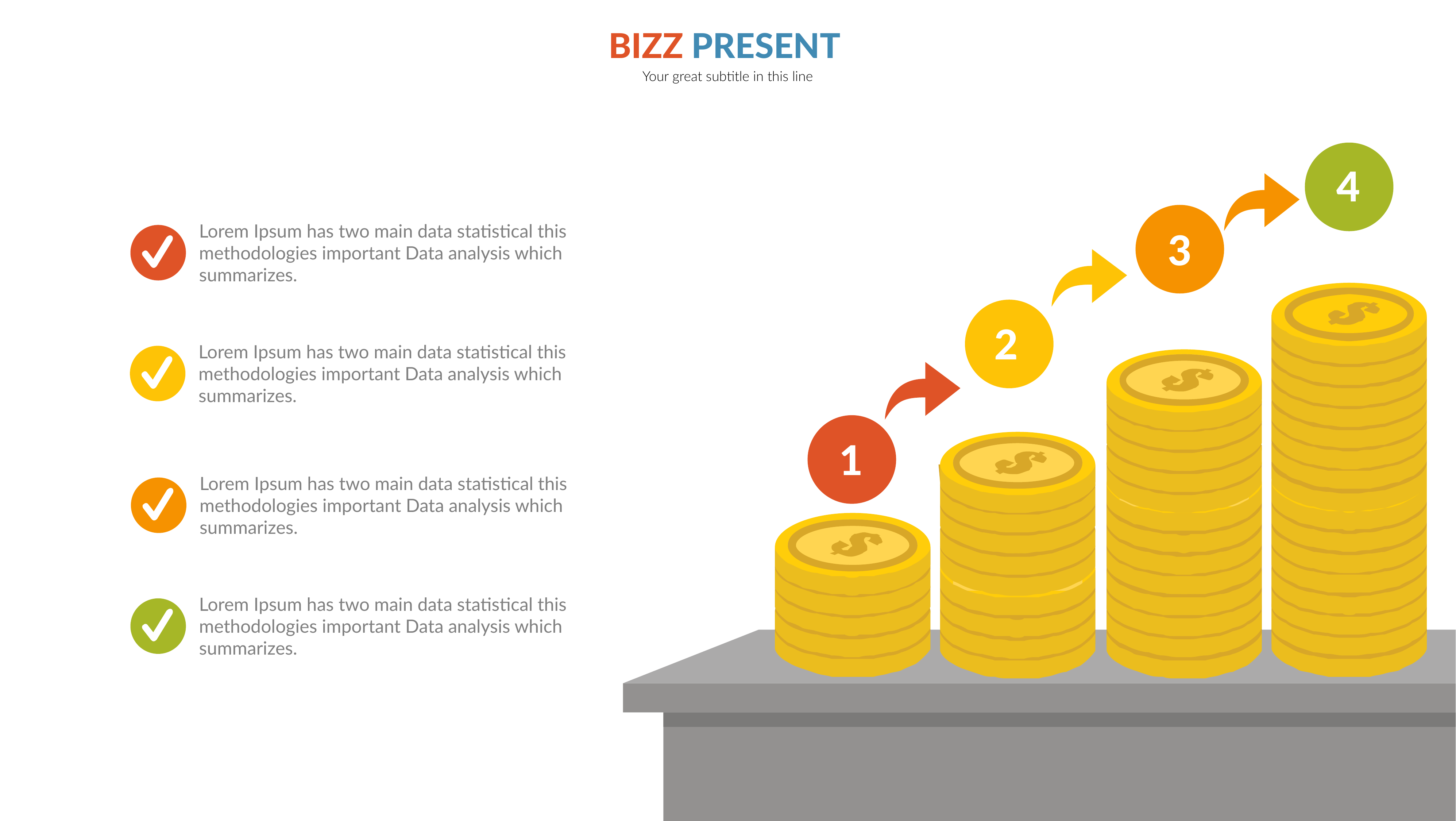

BIZZ PRESENT
Your great subtitle in this line

4

3
Lorem Ipsum has two main data statistical this methodologies important Data analysis which summarizes.

2
Lorem Ipsum has two main data statistical this methodologies important Data analysis which summarizes.

1
Lorem Ipsum has two main data statistical this methodologies important Data analysis which summarizes.

Lorem Ipsum has two main data statistical this methodologies important Data analysis which summarizes.